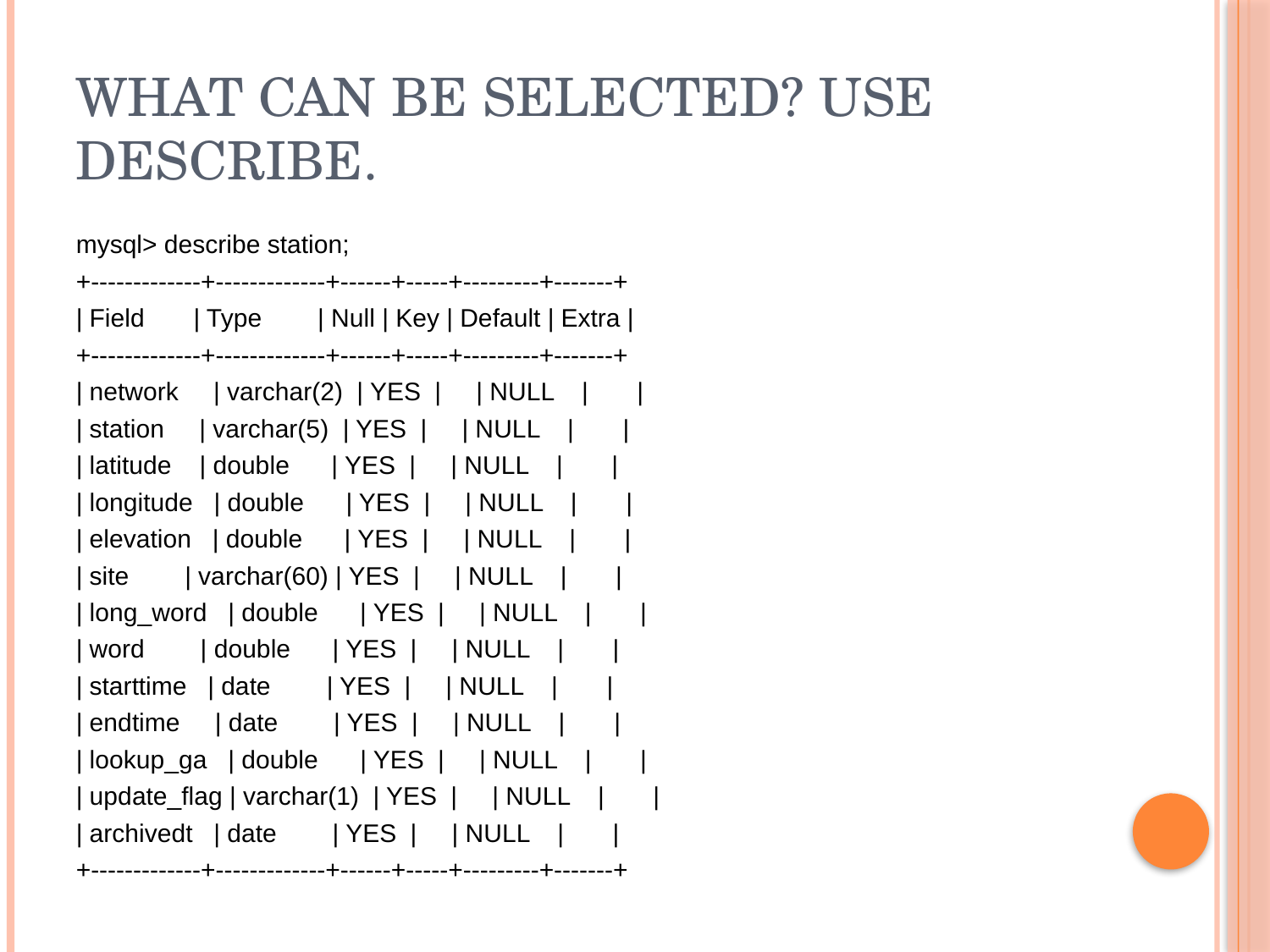

# What can be selected? Use DESCRIBE.
mysql> describe station;
+-------------+-------------+------+-----+---------+-------+
| Field       | Type        | Null | Key | Default | Extra |
+-------------+-------------+------+-----+---------+-------+
| network     | varchar(2)  | YES  |     | NULL    |       |
| station     | varchar(5)  | YES  |     | NULL    |       |
| latitude    | double      | YES  |     | NULL    |       |
| longitude   | double      | YES  |     | NULL    |       |
| elevation   | double      | YES  |     | NULL    |       |
| site        | varchar(60) | YES  |     | NULL    |       |
| long_word   | double      | YES  |     | NULL    |       |
| word        | double      | YES  |     | NULL    |       |
| starttime   | date        | YES  |     | NULL    |       |
| endtime     | date        | YES  |     | NULL    |       |
| lookup_ga   | double      | YES  |     | NULL    |       |
| update_flag | varchar(1)  | YES  |     | NULL    |       |
| archivedt   | date        | YES  |     | NULL    |       |
+-------------+-------------+------+-----+---------+-------+